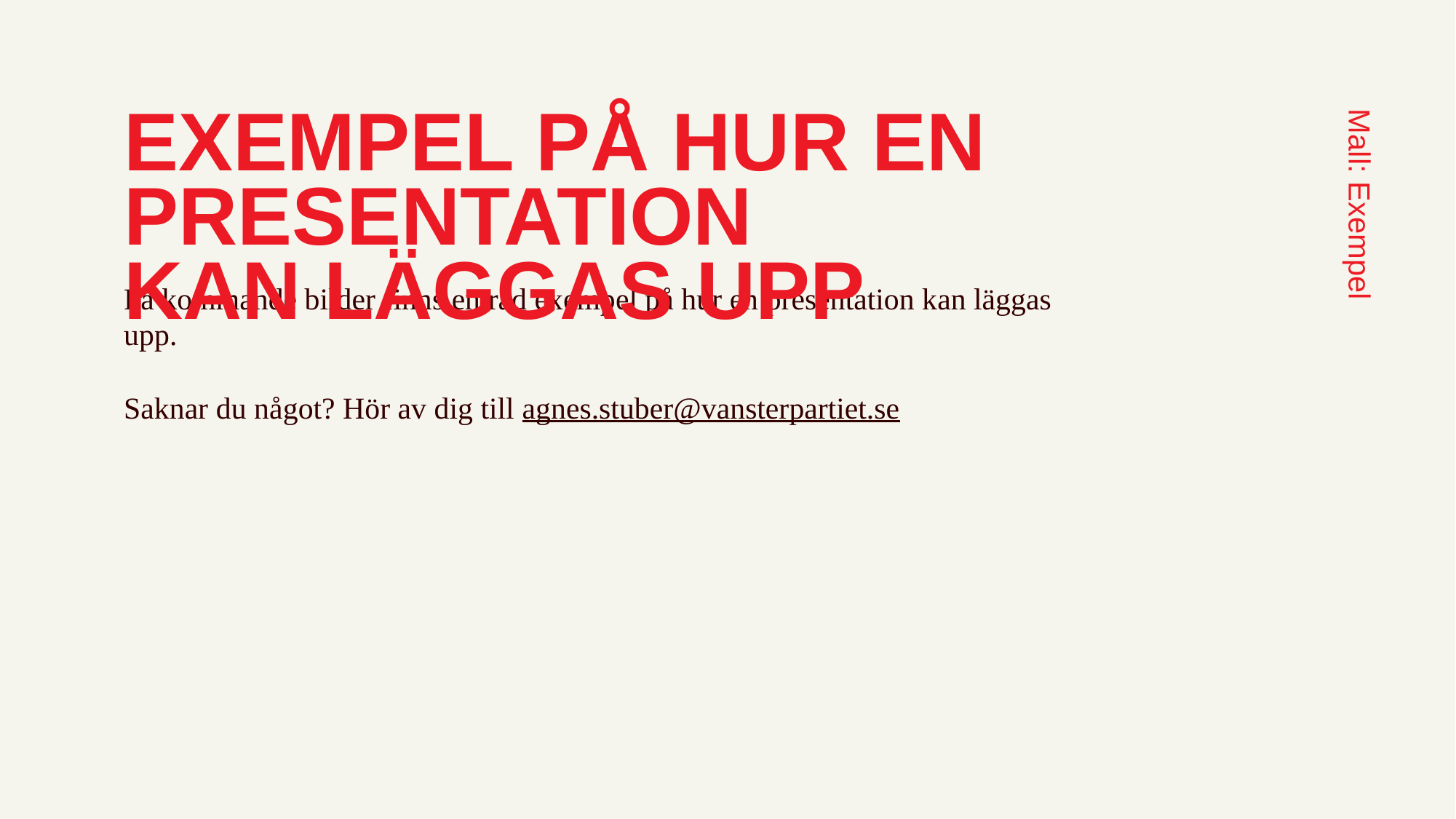

EXEMPEL PÅ HUR EN PRESENTATION
KAN LÄGGAS UPP
Mall: Exempel
På kommande bilder finns en rad exempel på hur en presentation kan läggas upp.

Saknar du något? Hör av dig till agnes.stuber@vansterpartiet.se